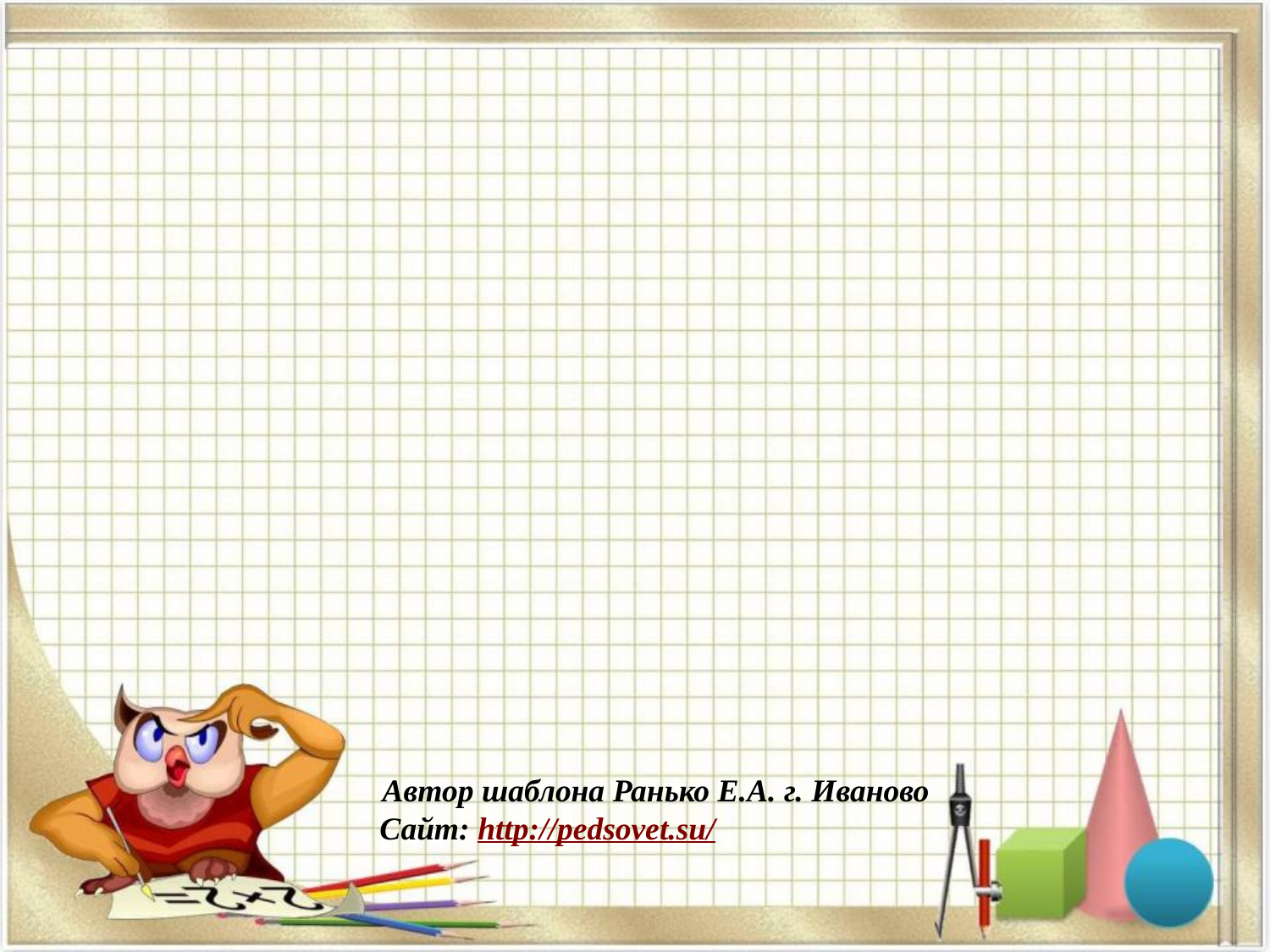

Автор шаблона Ранько Е.А. г. Иваново
Сайт: http://pedsovet.su/